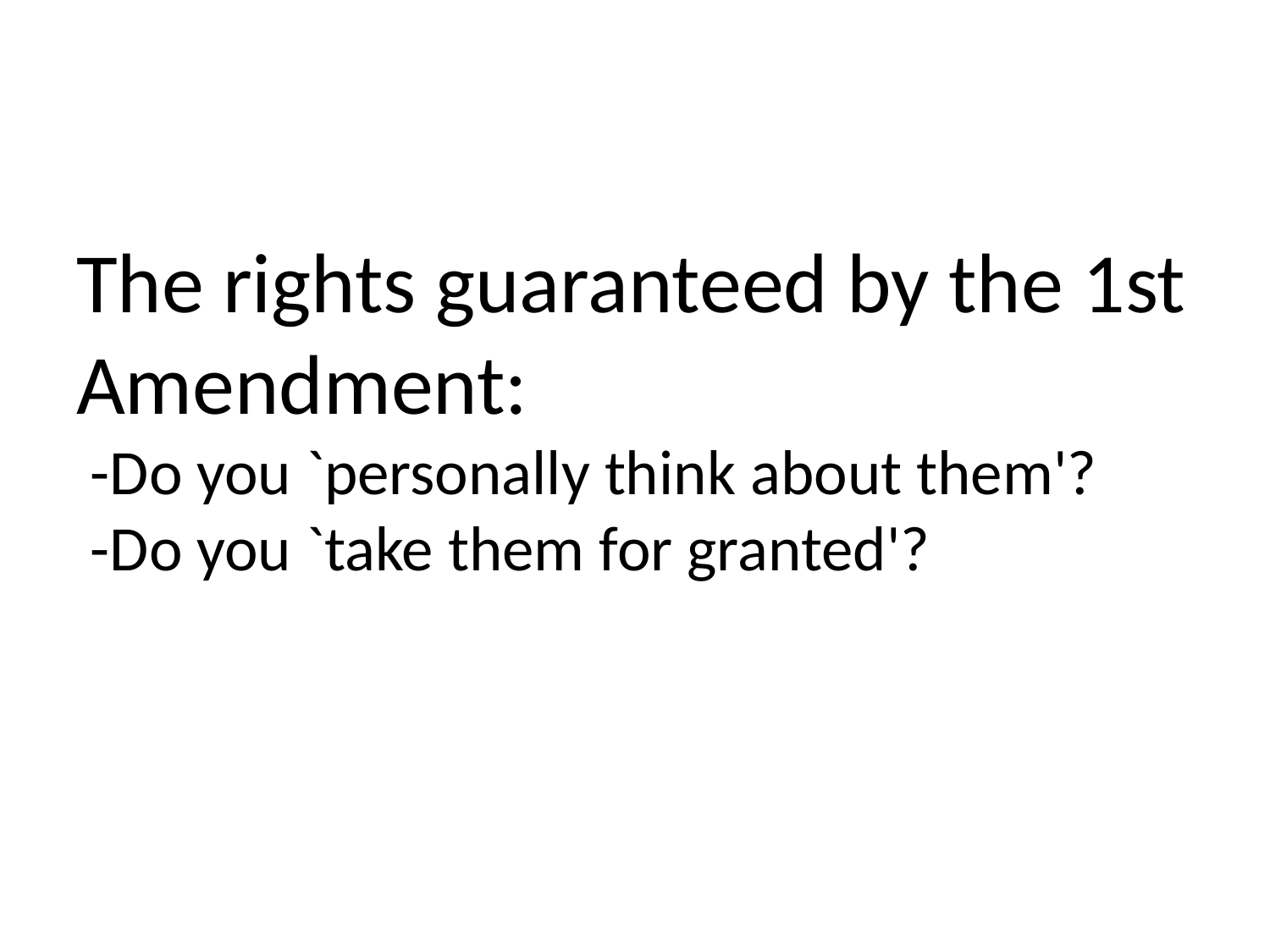

The rights guaranteed by the 1st Amendment:
 -Do you `personally think about them'?
 -Do you `take them for granted'?